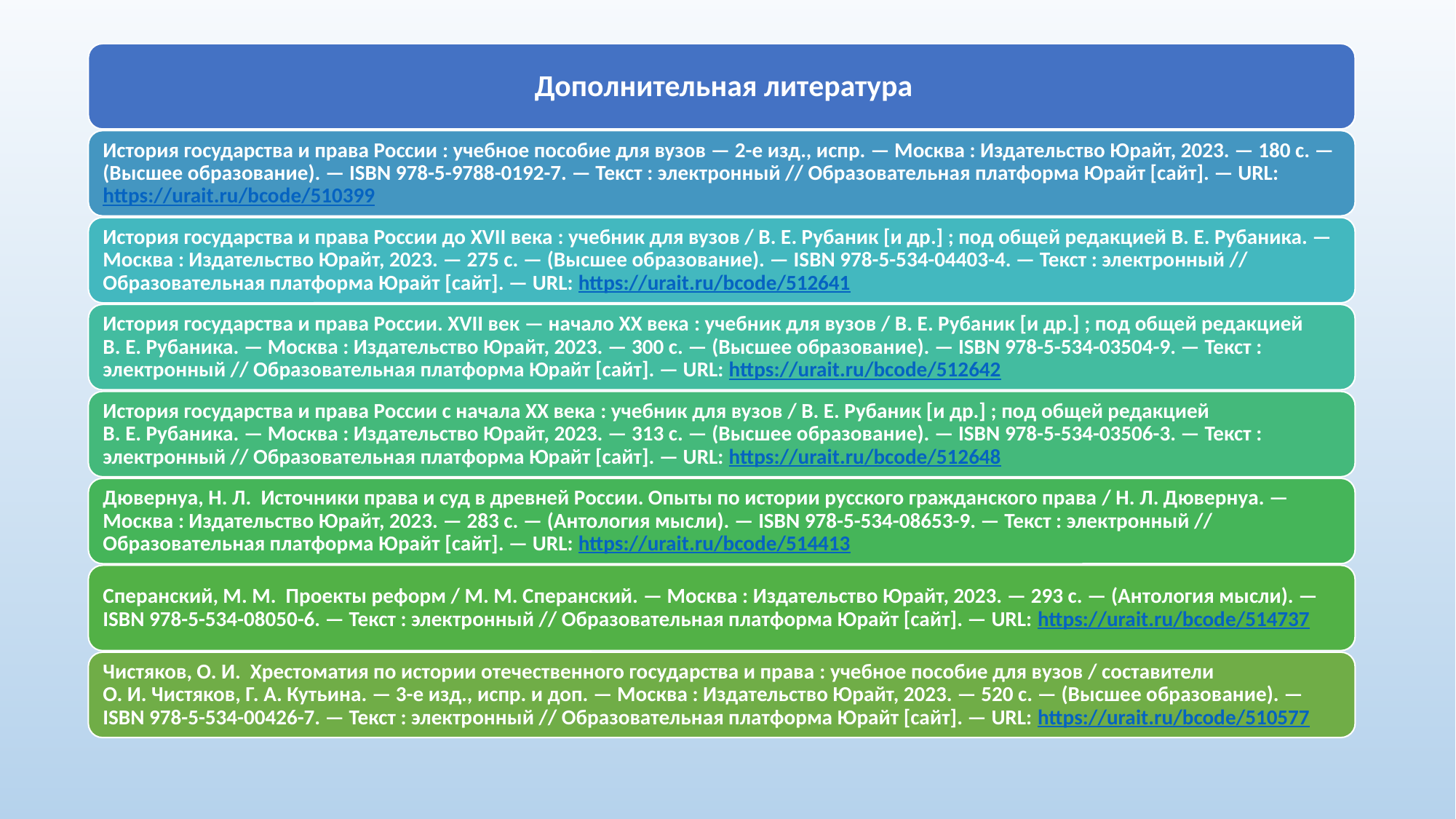

Дополнительная литература
История государства и права России : учебное пособие для вузов — 2-е изд., испр. — Москва : Издательство Юрайт, 2023. — 180 с. — (Высшее образование). — ISBN 978-5-9788-0192-7. — Текст : электронный // Образовательная платформа Юрайт [сайт]. — URL: https://urait.ru/bcode/510399
История государства и права России до XVII века : учебник для вузов / В. Е. Рубаник [и др.] ; под общей редакцией В. Е. Рубаника. — Москва : Издательство Юрайт, 2023. — 275 с. — (Высшее образование). — ISBN 978-5-534-04403-4. — Текст : электронный // Образовательная платформа Юрайт [сайт]. — URL: https://urait.ru/bcode/512641
История государства и права России. XVII век — начало ХХ века : учебник для вузов / В. Е. Рубаник [и др.] ; под общей редакцией В. Е. Рубаника. — Москва : Издательство Юрайт, 2023. — 300 с. — (Высшее образование). — ISBN 978-5-534-03504-9. — Текст : электронный // Образовательная платформа Юрайт [сайт]. — URL: https://urait.ru/bcode/512642
История государства и права России с начала ХХ века : учебник для вузов / В. Е. Рубаник [и др.] ; под общей редакцией В. Е. Рубаника. — Москва : Издательство Юрайт, 2023. — 313 с. — (Высшее образование). — ISBN 978-5-534-03506-3. — Текст : электронный // Образовательная платформа Юрайт [сайт]. — URL: https://urait.ru/bcode/512648
Дювернуа, Н. Л.  Источники права и суд в древней России. Опыты по истории русского гражданского права / Н. Л. Дювернуа. — Москва : Издательство Юрайт, 2023. — 283 с. — (Антология мысли). — ISBN 978-5-534-08653-9. — Текст : электронный // Образовательная платформа Юрайт [сайт]. — URL: https://urait.ru/bcode/514413
Сперанский, М. М.  Проекты реформ / М. М. Сперанский. — Москва : Издательство Юрайт, 2023. — 293 с. — (Антология мысли). — ISBN 978-5-534-08050-6. — Текст : электронный // Образовательная платформа Юрайт [сайт]. — URL: https://urait.ru/bcode/514737
Чистяков, О. И.  Хрестоматия по истории отечественного государства и права : учебное пособие для вузов / составители О. И. Чистяков, Г. А. Кутьина. — 3-е изд., испр. и доп. — Москва : Издательство Юрайт, 2023. — 520 с. — (Высшее образование). — ISBN 978-5-534-00426-7. — Текст : электронный // Образовательная платформа Юрайт [сайт]. — URL: https://urait.ru/bcode/510577
#